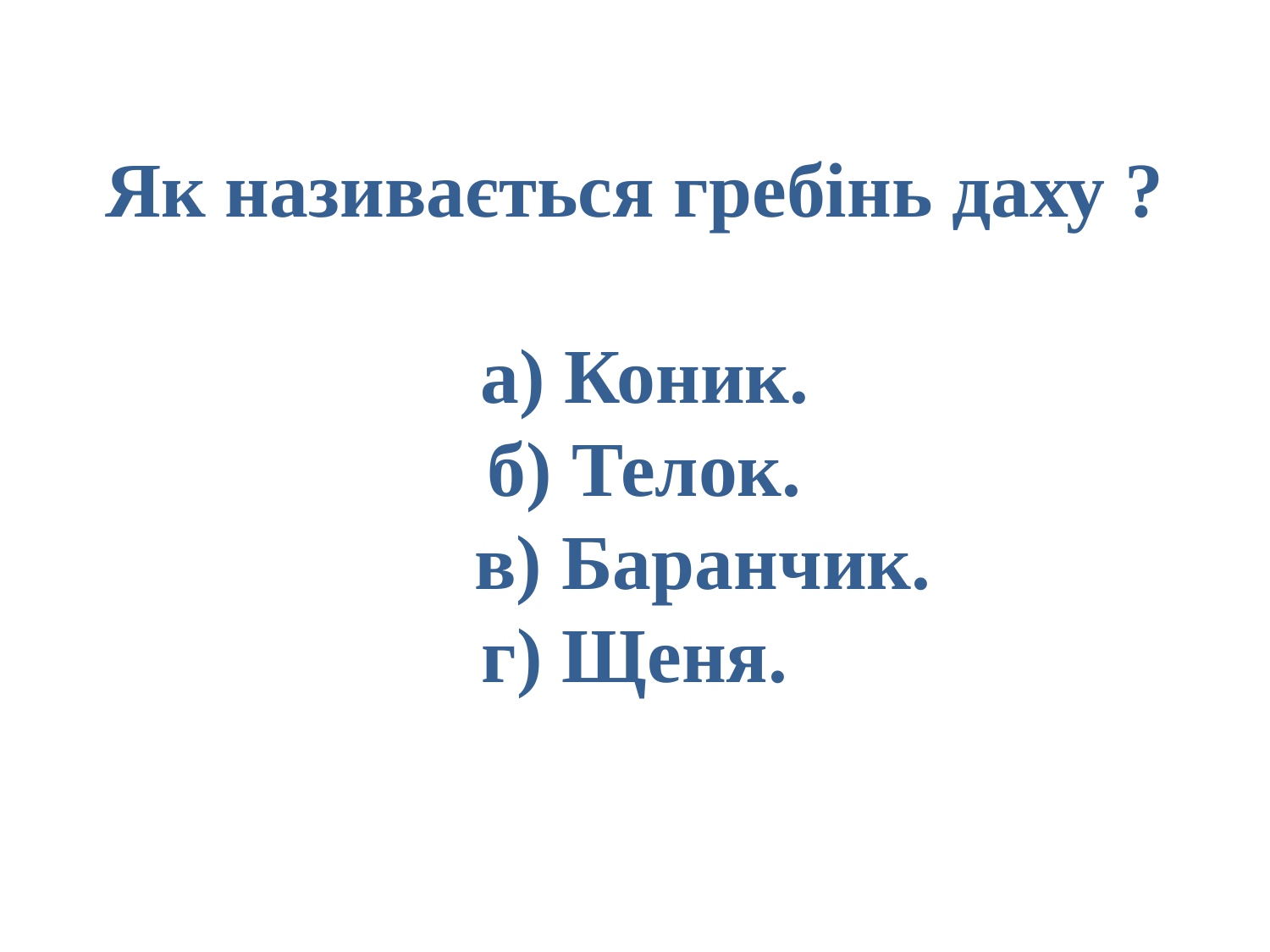

# Як називається гребінь даху ? а) Коник. б) Телок. в) Баранчик. г) Щеня.